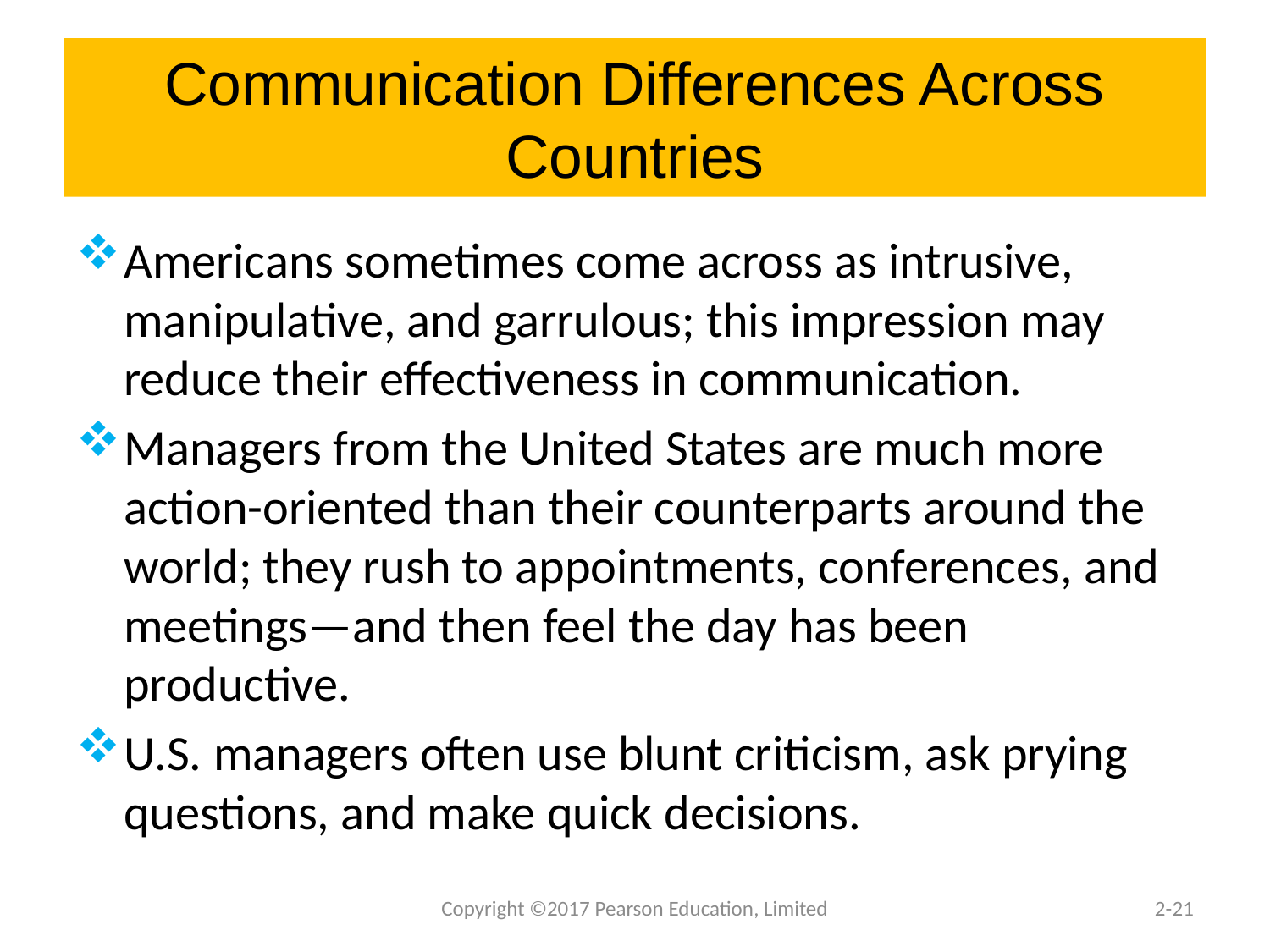

# Communication Differences Across Countries
Americans sometimes come across as intrusive, manipulative, and garrulous; this impression may reduce their effectiveness in communication.
Managers from the United States are much more action-oriented than their counterparts around the world; they rush to appointments, conferences, and meetings—and then feel the day has been productive.
U.S. managers often use blunt criticism, ask prying questions, and make quick decisions.

Copyright ©2017 Pearson Education, Limited
2-21